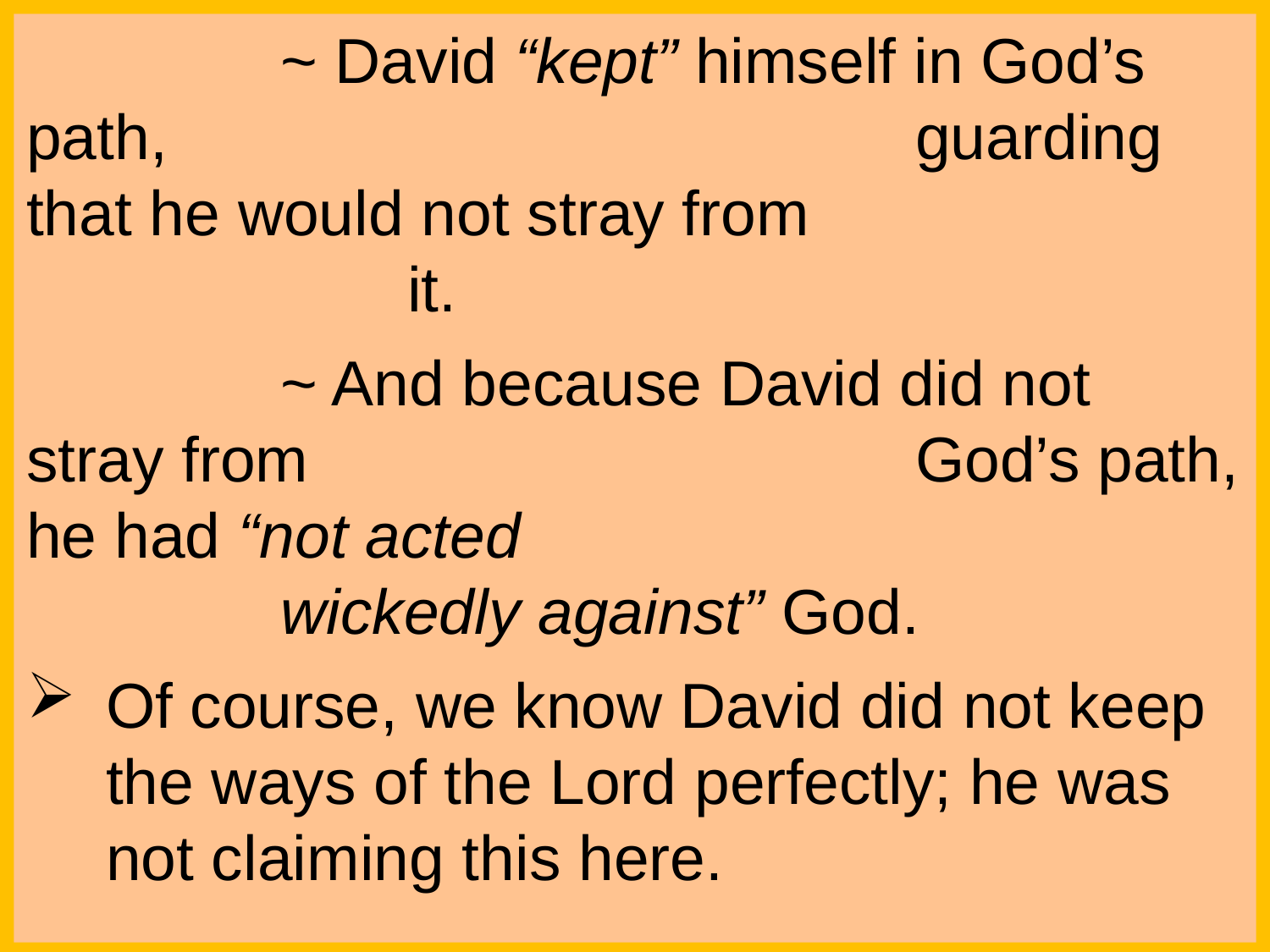

~ David “kept” himself in God’s path, 						guarding that he would not stray from 						it.
		~ And because David did not stray from 					God’s path, he had “not acted 							wickedly against” God.
Of course, we know David did not keep the ways of the Lord perfectly; he was not claiming this here.